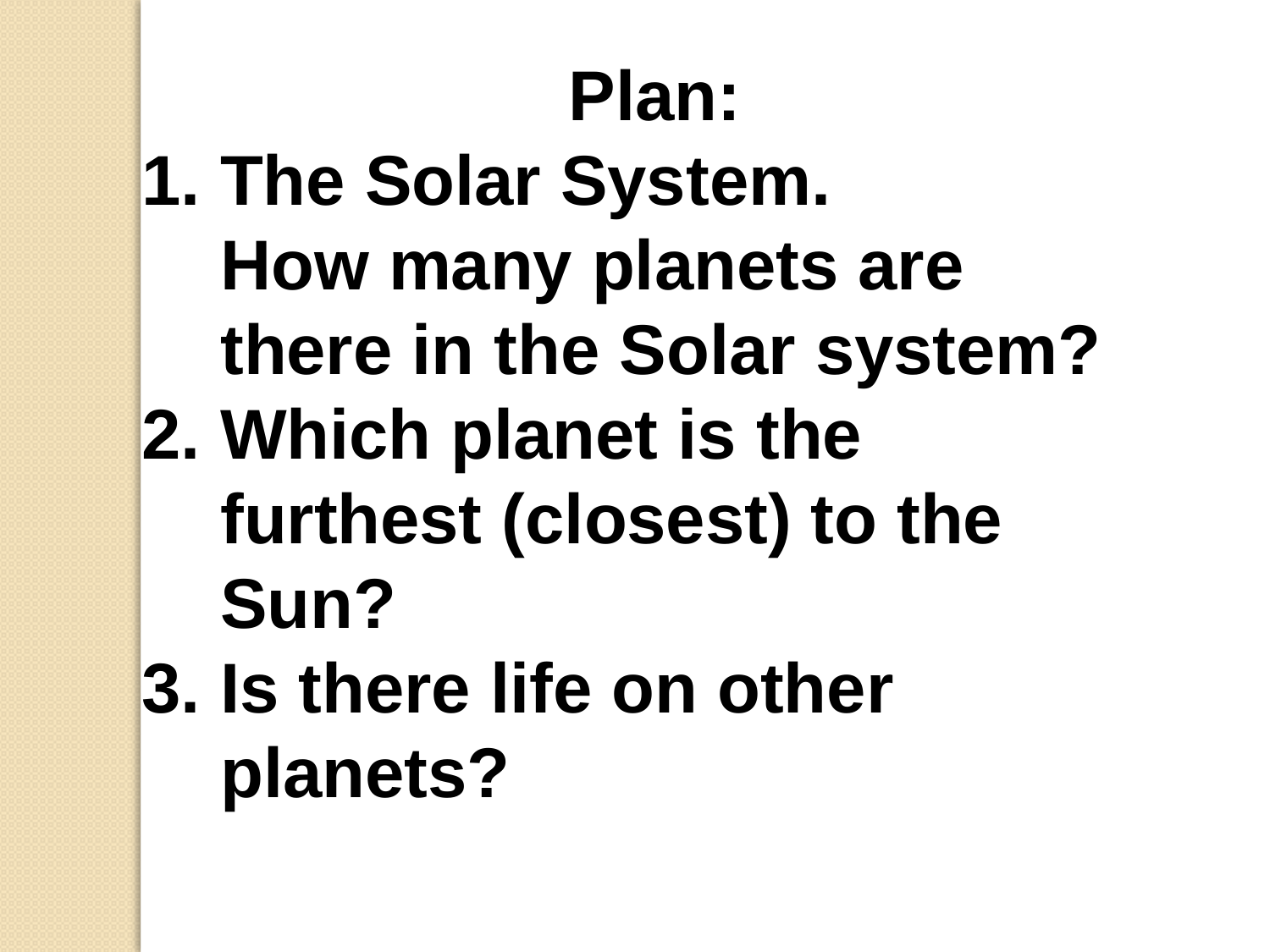

Plan:
1. The Solar System.
    How many planets are
    there in the Solar system?
2. Which planet is the
    furthest (closest) to the
    Sun?
3. Is there life on other
    planets?